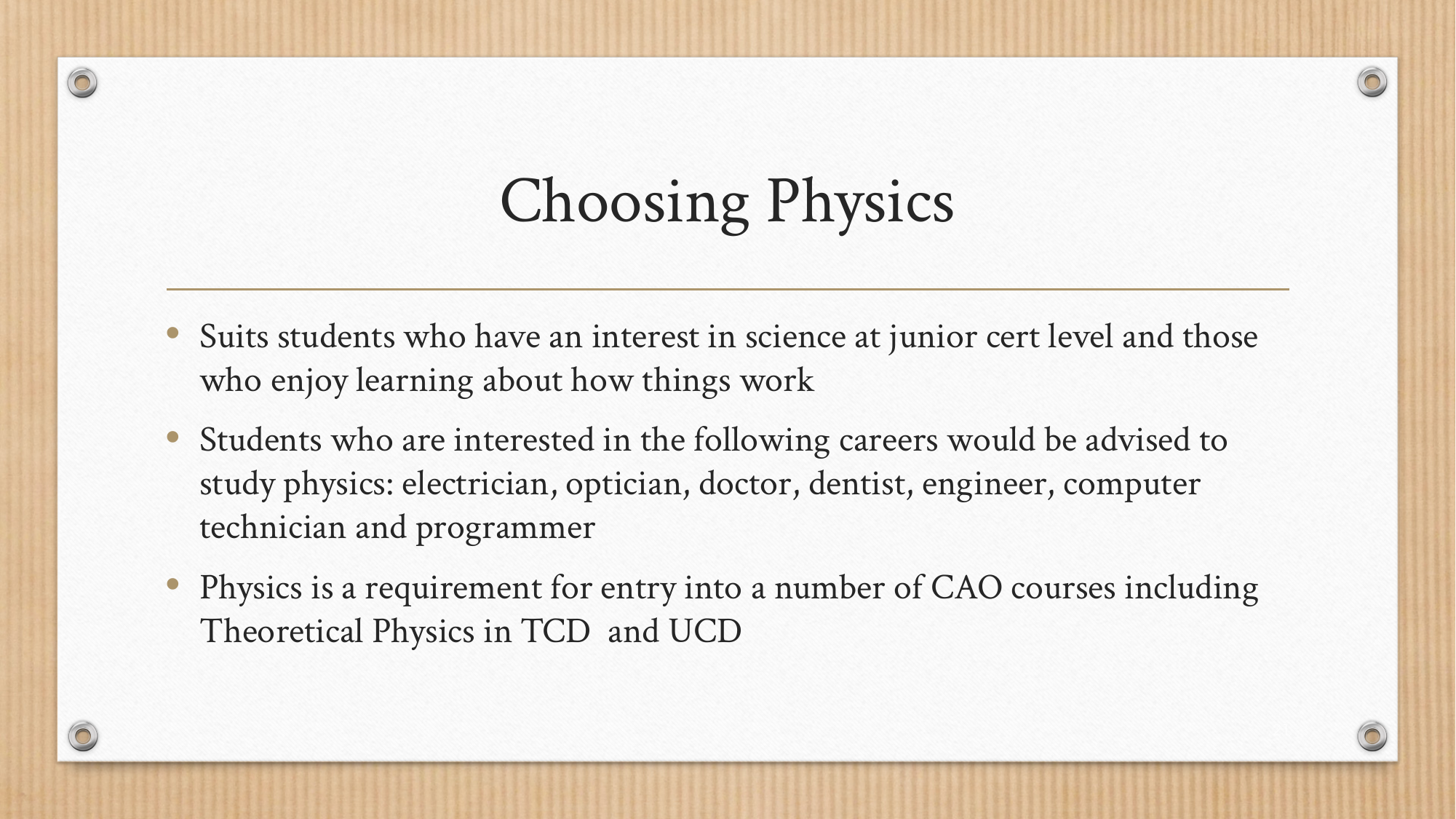

# Choosing Physics
Suits students who have an interest in science at junior cert level and those who enjoy learning about how things work
Students who are interested in the following careers would be advised to study physics: electrician, optician, doctor, dentist, engineer, computer technician and programmer
Physics is a requirement for entry into a number of CAO courses including Theoretical Physics in TCD  and UCD

21